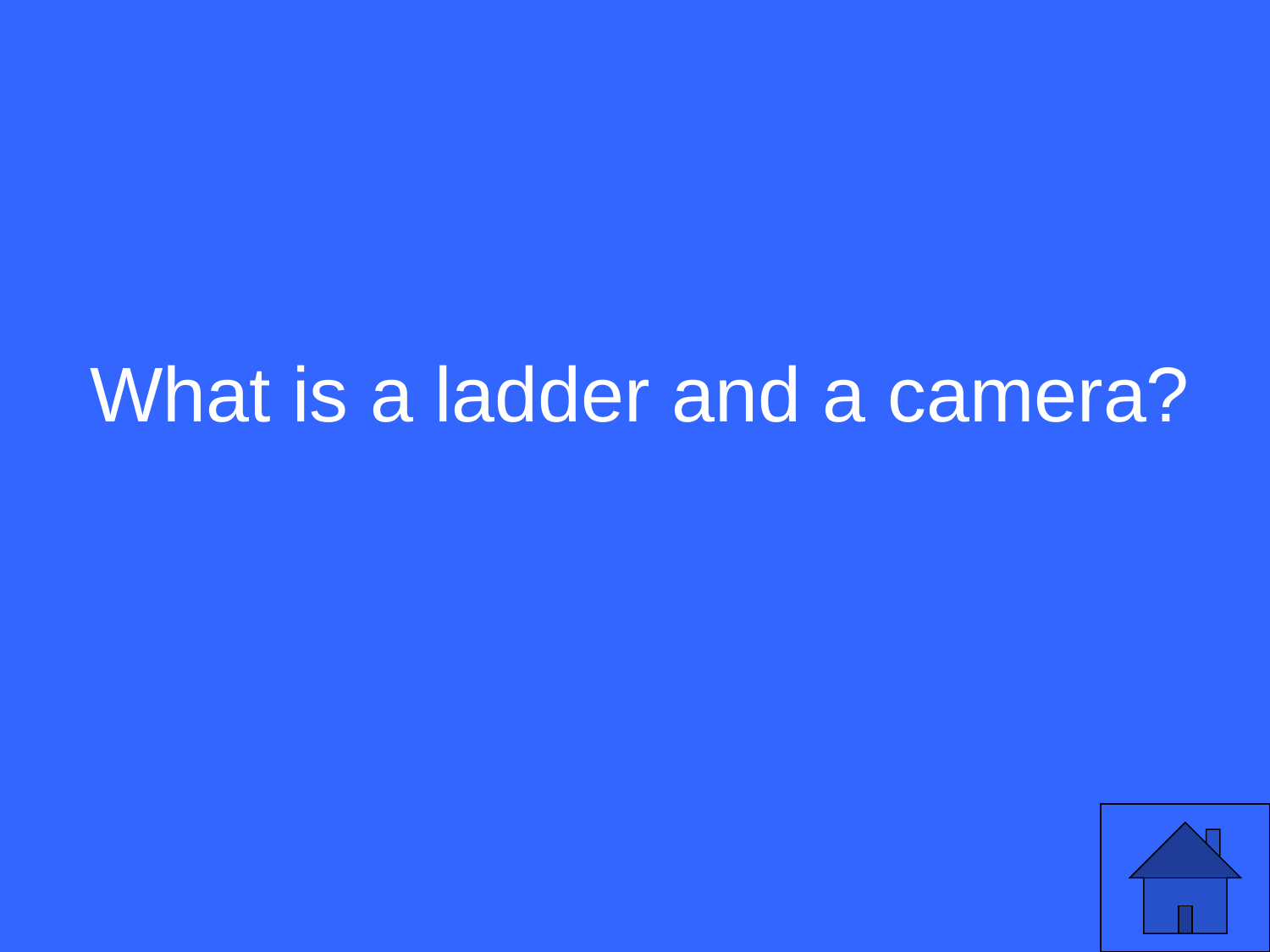

What is a ladder and a camera?